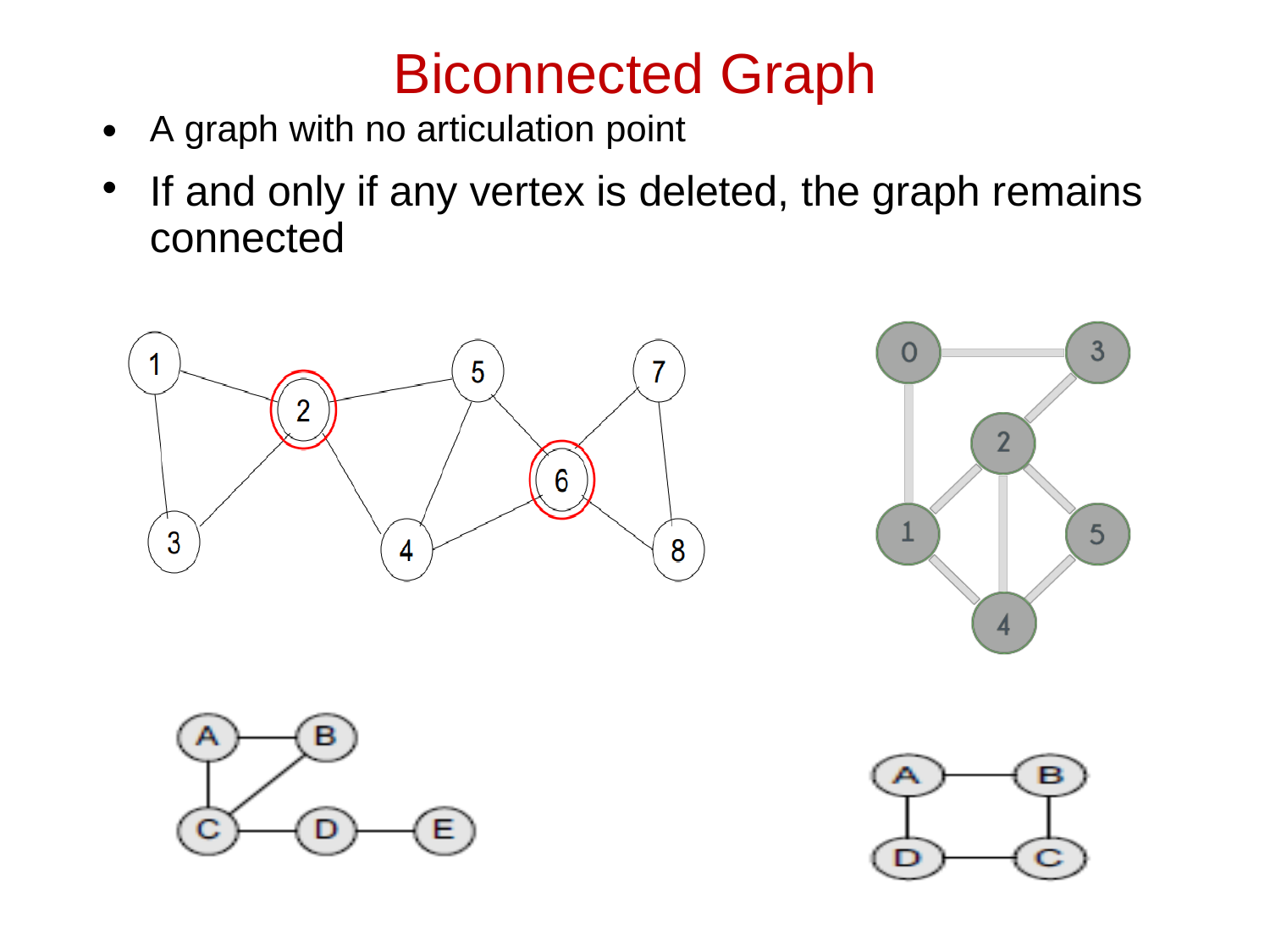

Biconnected Graph
A graph with no articulation point
•
•
If and only
connected
if
any
vertex
is
deleted,
the
graph
remains